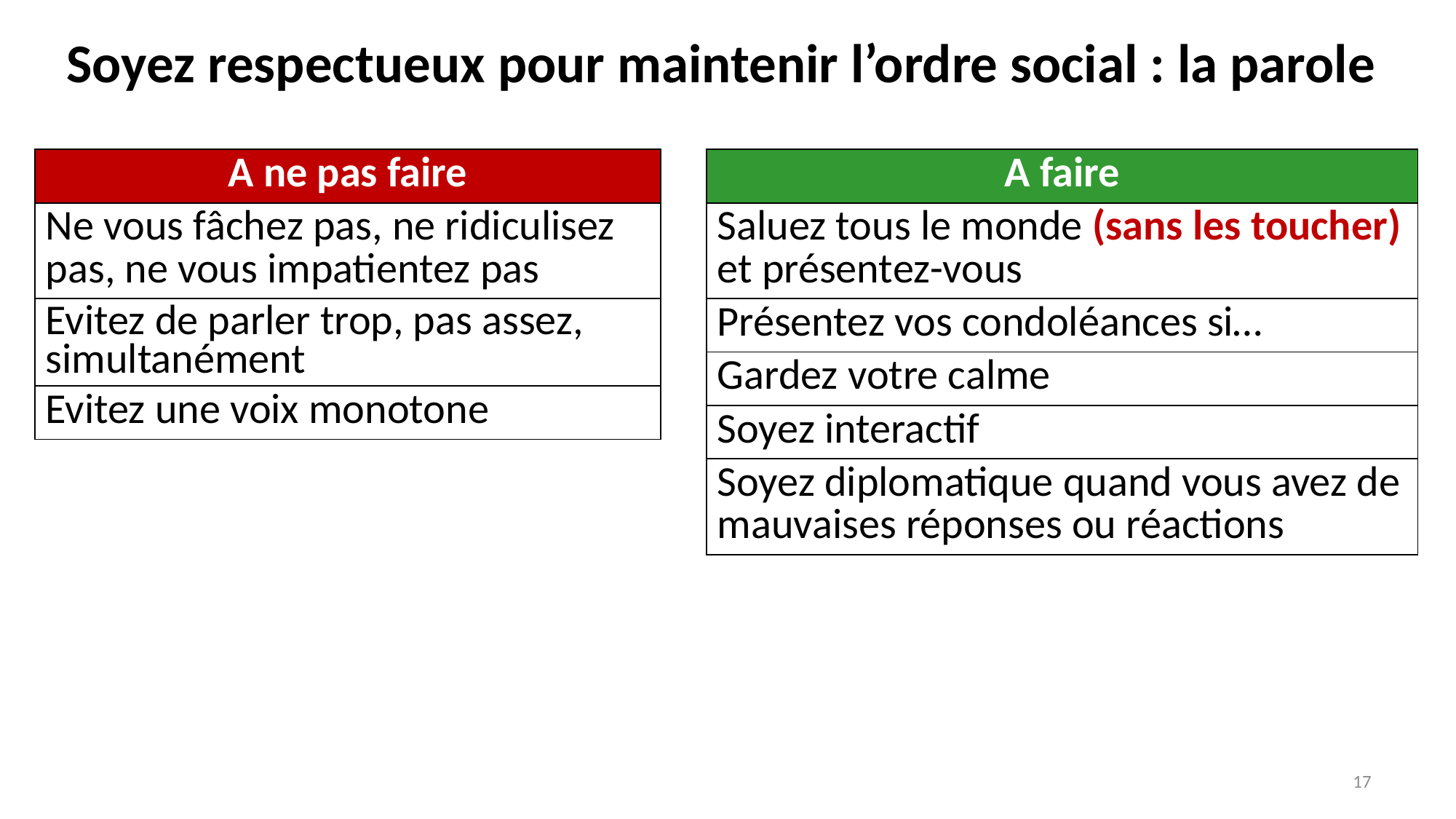

# Soyez respectueux pour maintenir l’ordre social : la parole
| A ne pas faire |
| --- |
| Ne vous fâchez pas, ne ridiculisez pas, ne vous impatientez pas |
| Evitez de parler trop, pas assez, simultanément |
| Evitez une voix monotone |
| A faire |
| --- |
| Saluez tous le monde (sans les toucher) et présentez-vous |
| Présentez vos condoléances si… |
| Gardez votre calme |
| Soyez interactif |
| Soyez diplomatique quand vous avez de mauvaises réponses ou réactions |
17